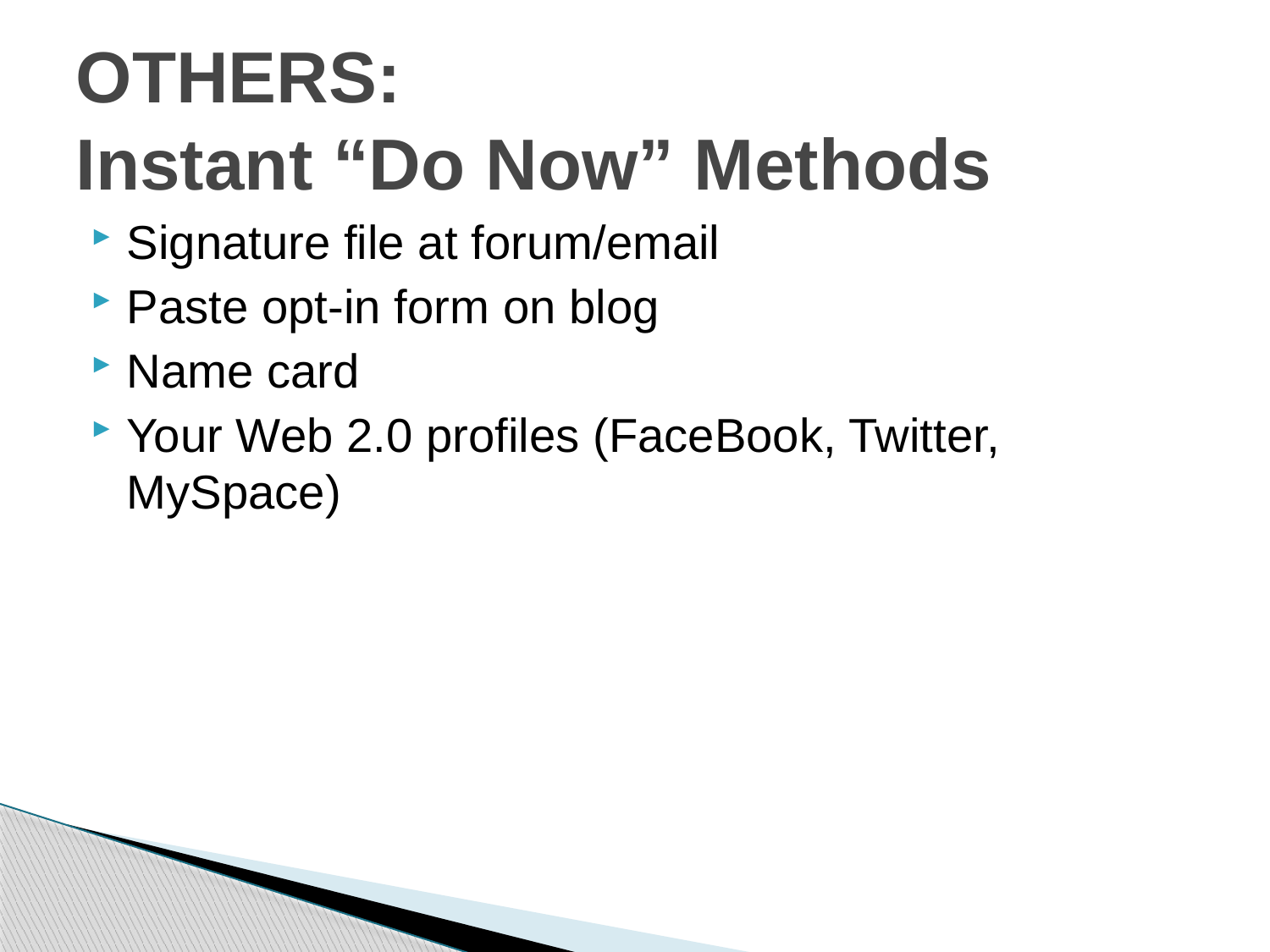

# OTHERS: Instant “Do Now” Methods
Signature file at forum/email
Paste opt-in form on blog
Name card
Your Web 2.0 profiles (FaceBook, Twitter, MySpace)